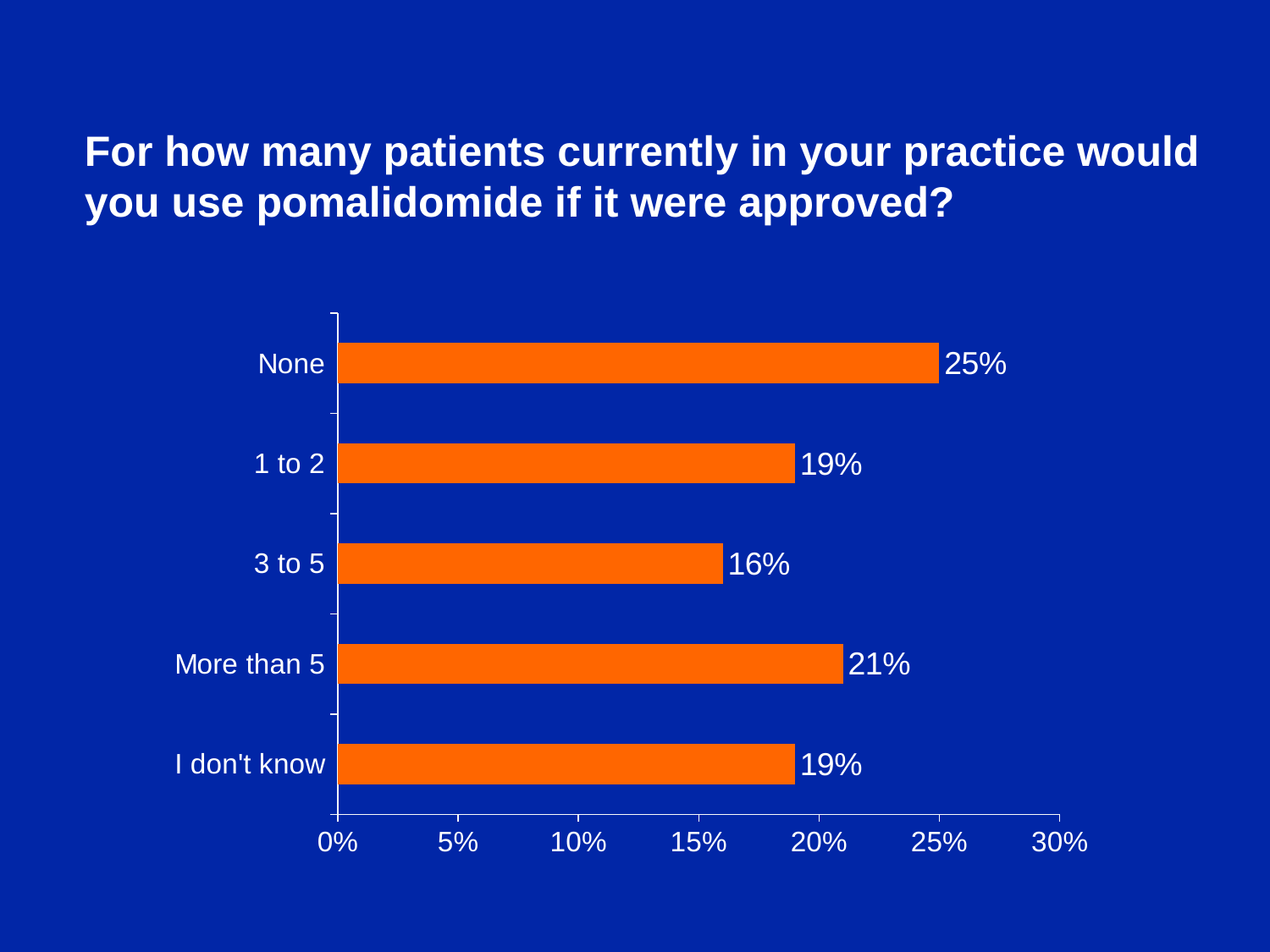

For how many patients currently in your practice would you use pomalidomide if it were approved?

### Chart

| Category | Series 1 |
|---|---|
| I don't know | 0.19 |
| More than 5 | 0.21 |
| 3 to 5 | 0.16 |
| 1 to 2 | 0.19 |
| None | 0.25 |